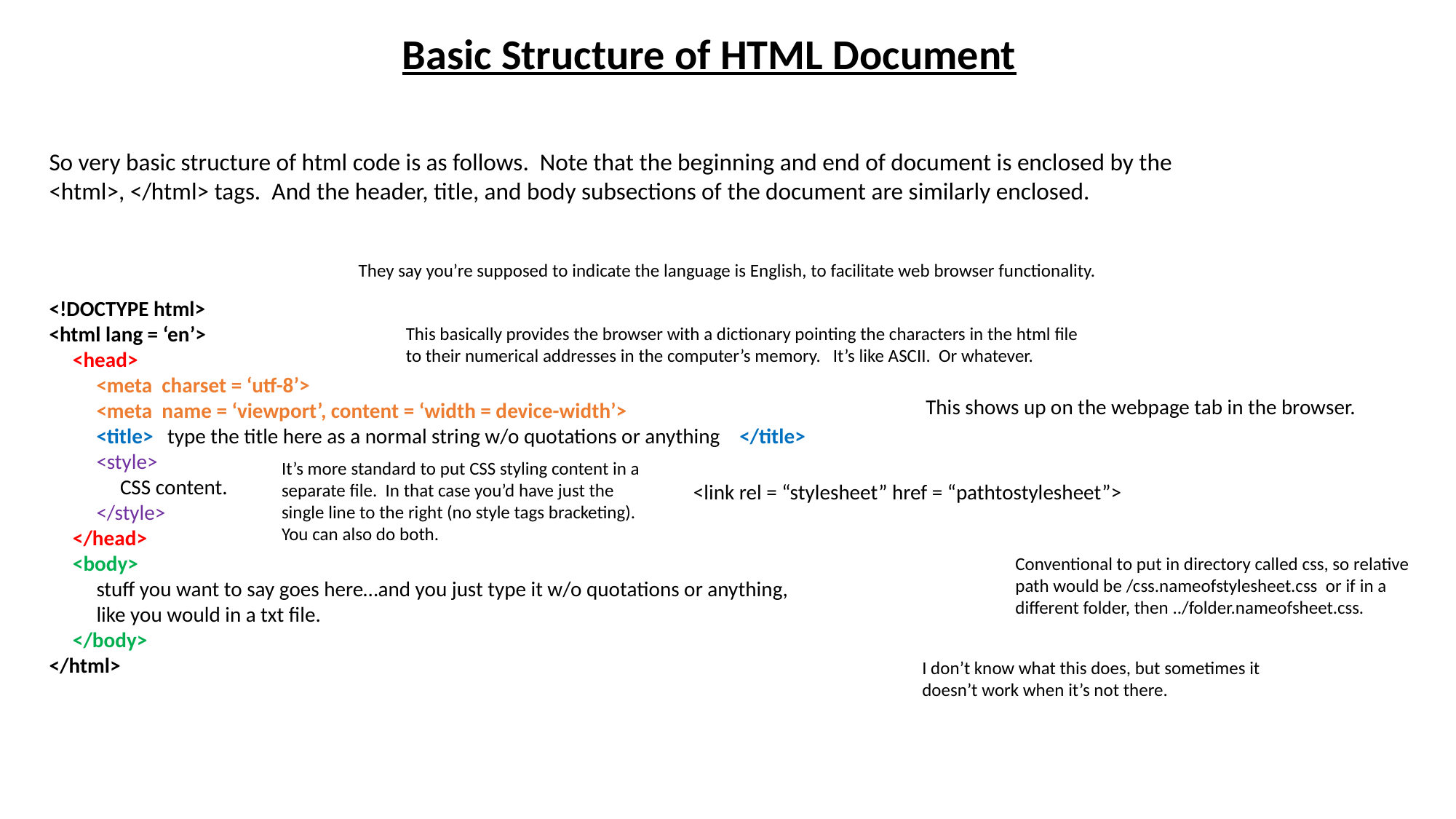

Basic Structure of HTML Document
So very basic structure of html code is as follows.  Note that the beginning and end of document is enclosed by the <html>, </html> tags.  And the header, title, and body subsections of the document are similarly enclosed.
They say you’re supposed to indicate the language is English, to facilitate web browser functionality.
<!DOCTYPE html>
<html lang = ‘en’>
     <head>
          <meta  charset = ‘utf-8’>
          <meta  name = ‘viewport’, content = ‘width = device-width’>
          <title>   type the title here as a normal string w/o quotations or anything    </title>
          <style>
               CSS content.
          </style>
     </head>
     <body>
          stuff you want to say goes here…and you just type it w/o quotations or anything,
          like you would in a txt file.
     </body>
</html>
This basically provides the browser with a dictionary pointing the characters in the html file to their numerical addresses in the computer’s memory.   It’s like ASCII.  Or whatever.
This shows up on the webpage tab in the browser.
It’s more standard to put CSS styling content in a separate file.  In that case you’d have just the single line to the right (no style tags bracketing).  You can also do both.
<link rel = “stylesheet” href = “pathtostylesheet”>
Conventional to put in directory called css, so relative path would be /css.nameofstylesheet.css  or if in a different folder, then ../folder.nameofsheet.css.
I don’t know what this does, but sometimes it doesn’t work when it’s not there.